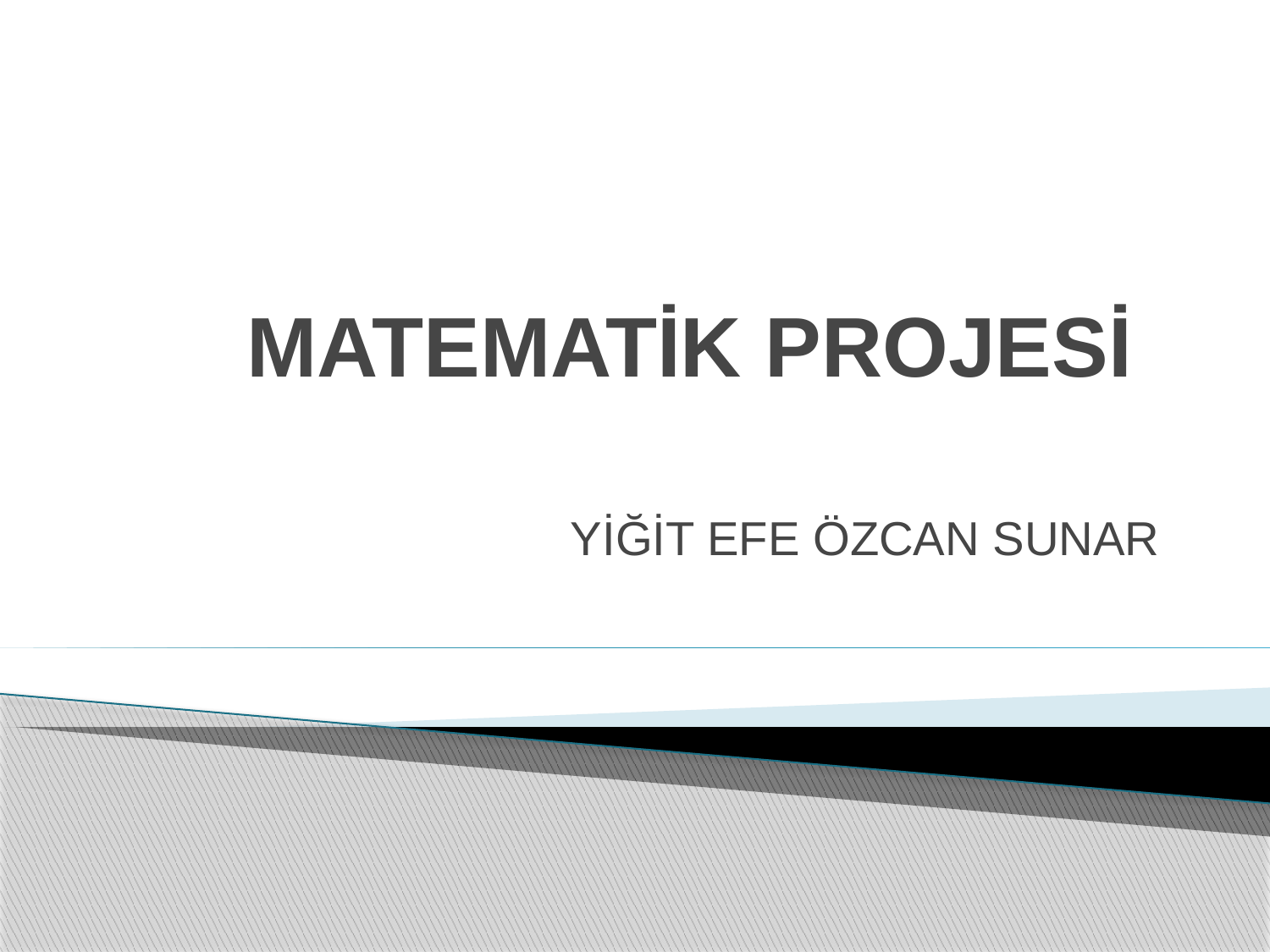

# MATEMATİK PROJESİ
YİĞİT EFE ÖZCAN SUNAR